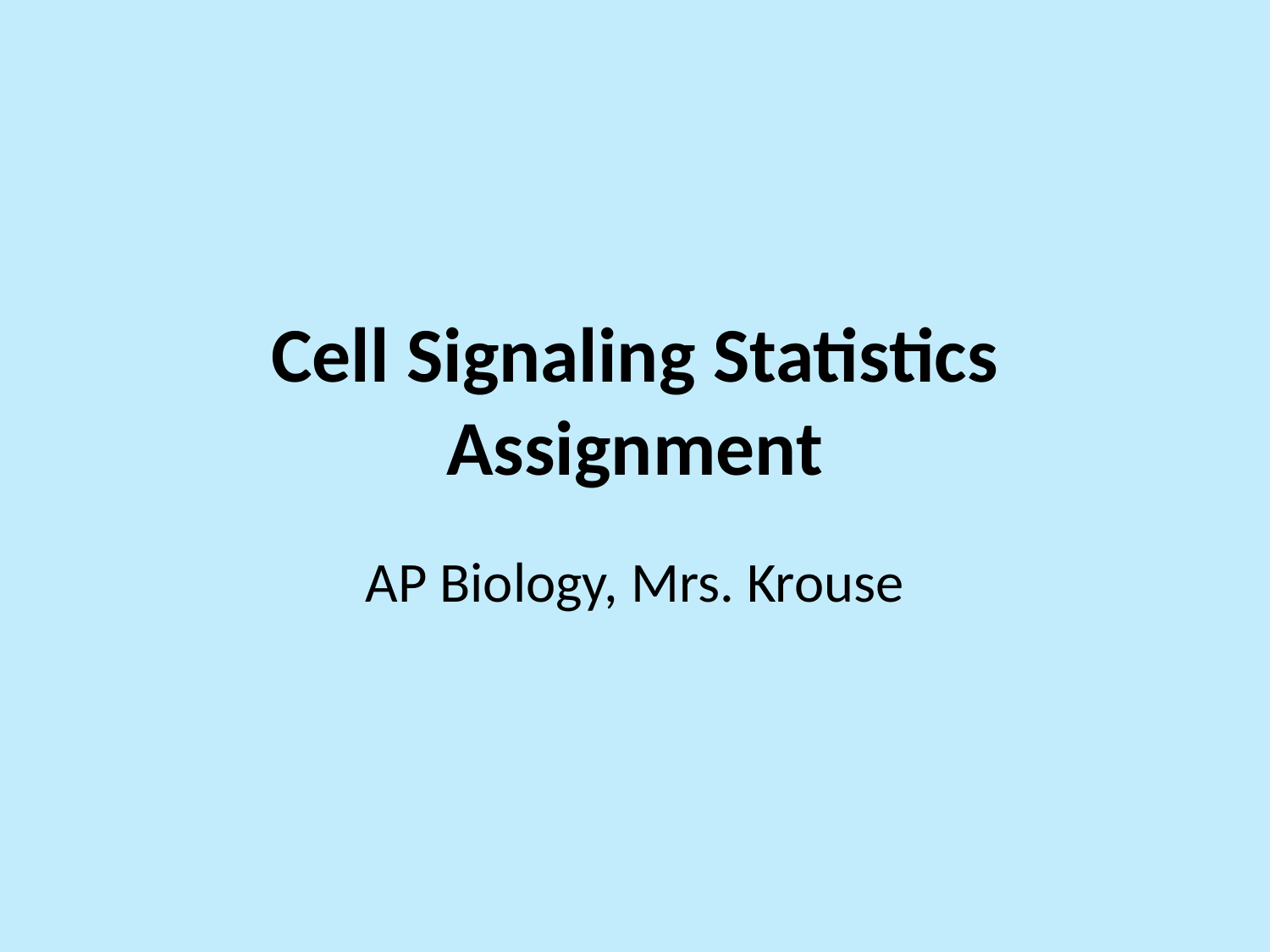

# Cell Signaling Statistics Assignment
AP Biology, Mrs. Krouse